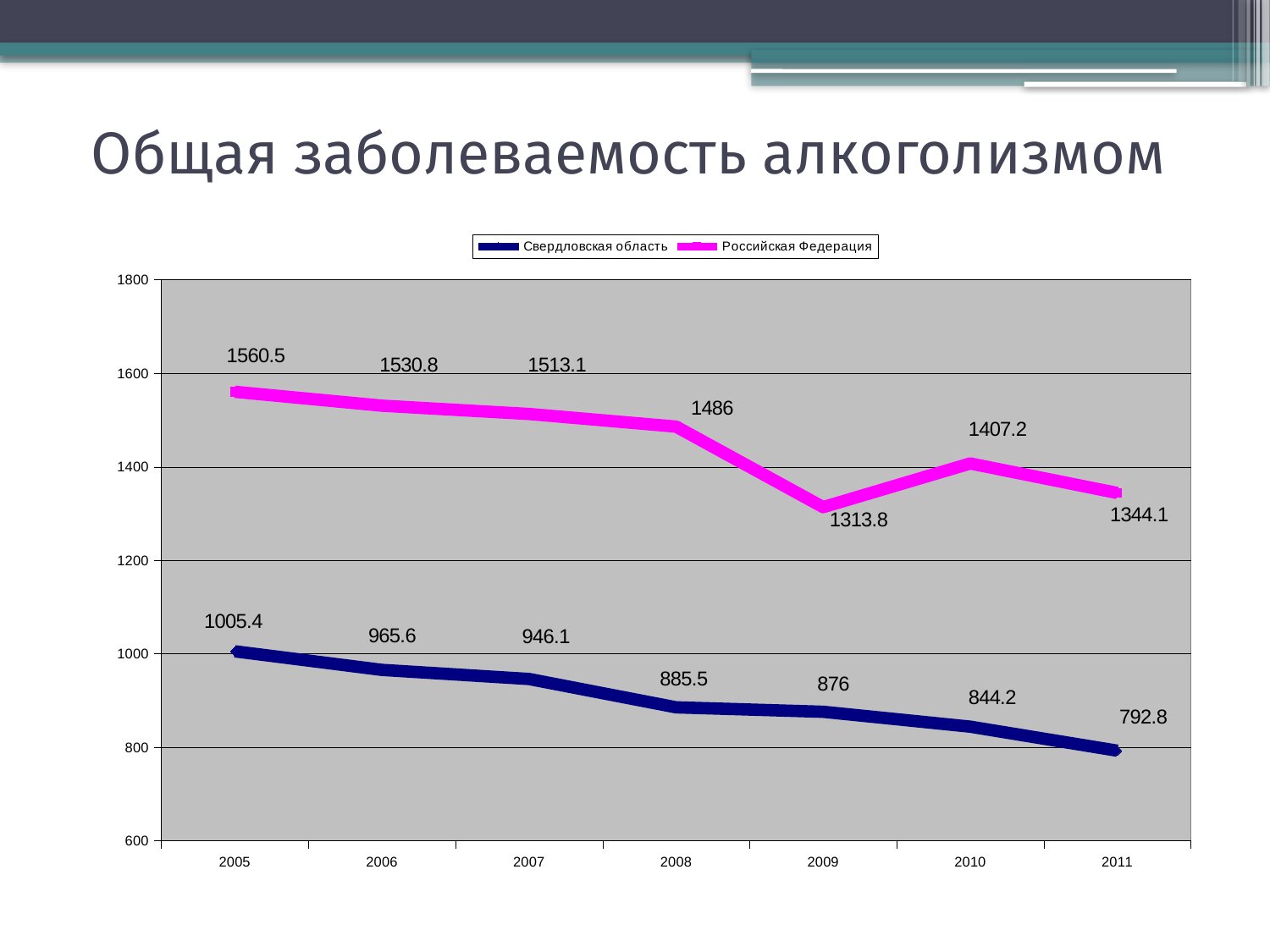

# Общая заболеваемость алкоголизмом

### Chart

| Category | Свердловская область | Российская Федерация |
|---|---|---|
| 2005 | 1005.4 | 1560.5 |
| 2006 | 965.6 | 1530.8 |
| 2007 | 946.1 | 1513.1 |
| 2008 | 885.5 | 1486.0 |
| 2009 | 876.0 | 1313.8 |
| 2010 | 844.2 | 1407.2 |
| 2011 | 792.8 | 1344.1 |